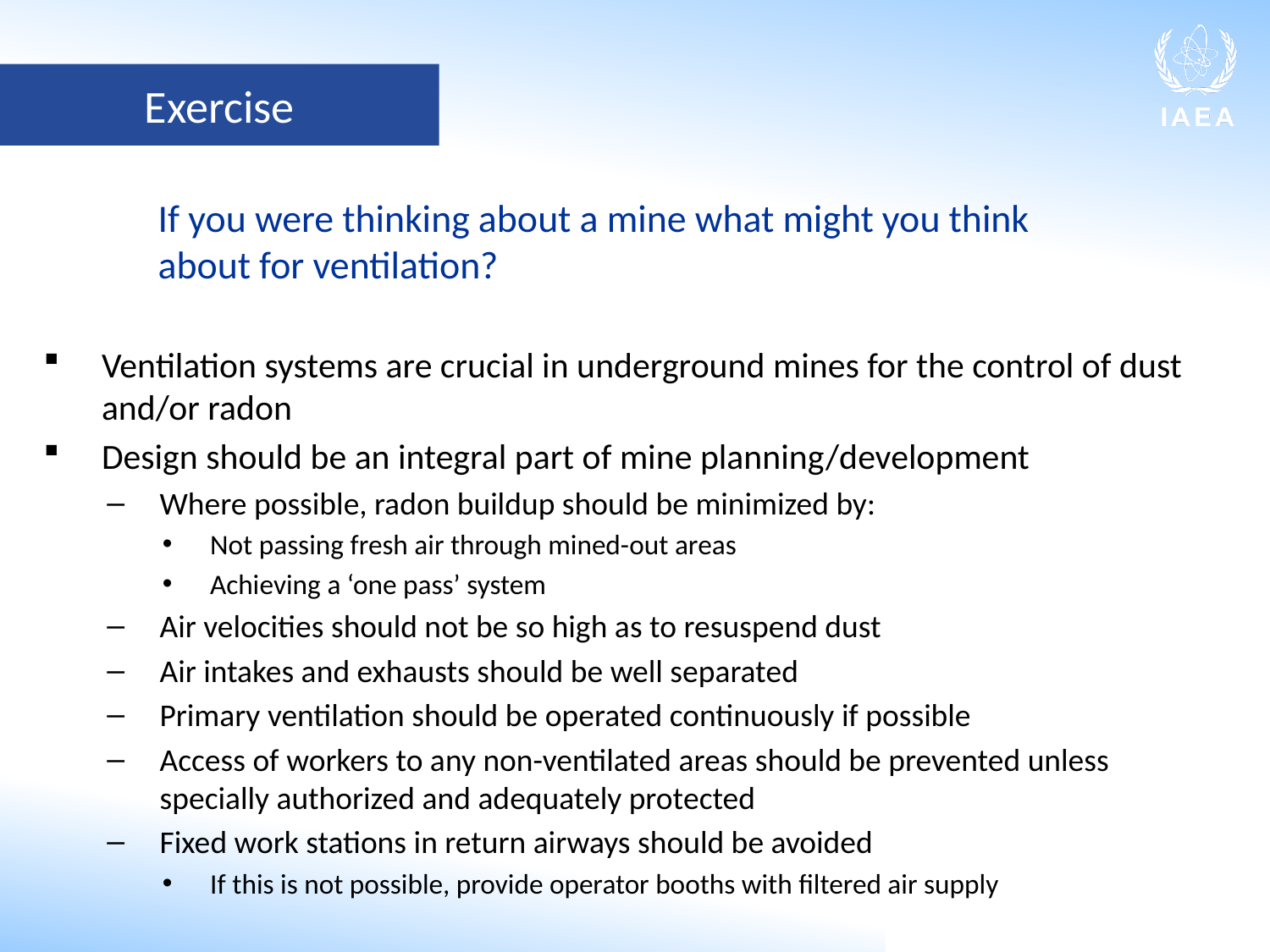

Exercise
If you were thinking about a mine what might you think about for ventilation?
Ventilation systems are crucial in underground mines for the control of dust and/or radon
Design should be an integral part of mine planning/development
Where possible, radon buildup should be minimized by:
Not passing fresh air through mined-out areas
Achieving a ‘one pass’ system
Air velocities should not be so high as to resuspend dust
Air intakes and exhausts should be well separated
Primary ventilation should be operated continuously if possible
Access of workers to any non-ventilated areas should be prevented unless specially authorized and adequately protected
Fixed work stations in return airways should be avoided
If this is not possible, provide operator booths with filtered air supply